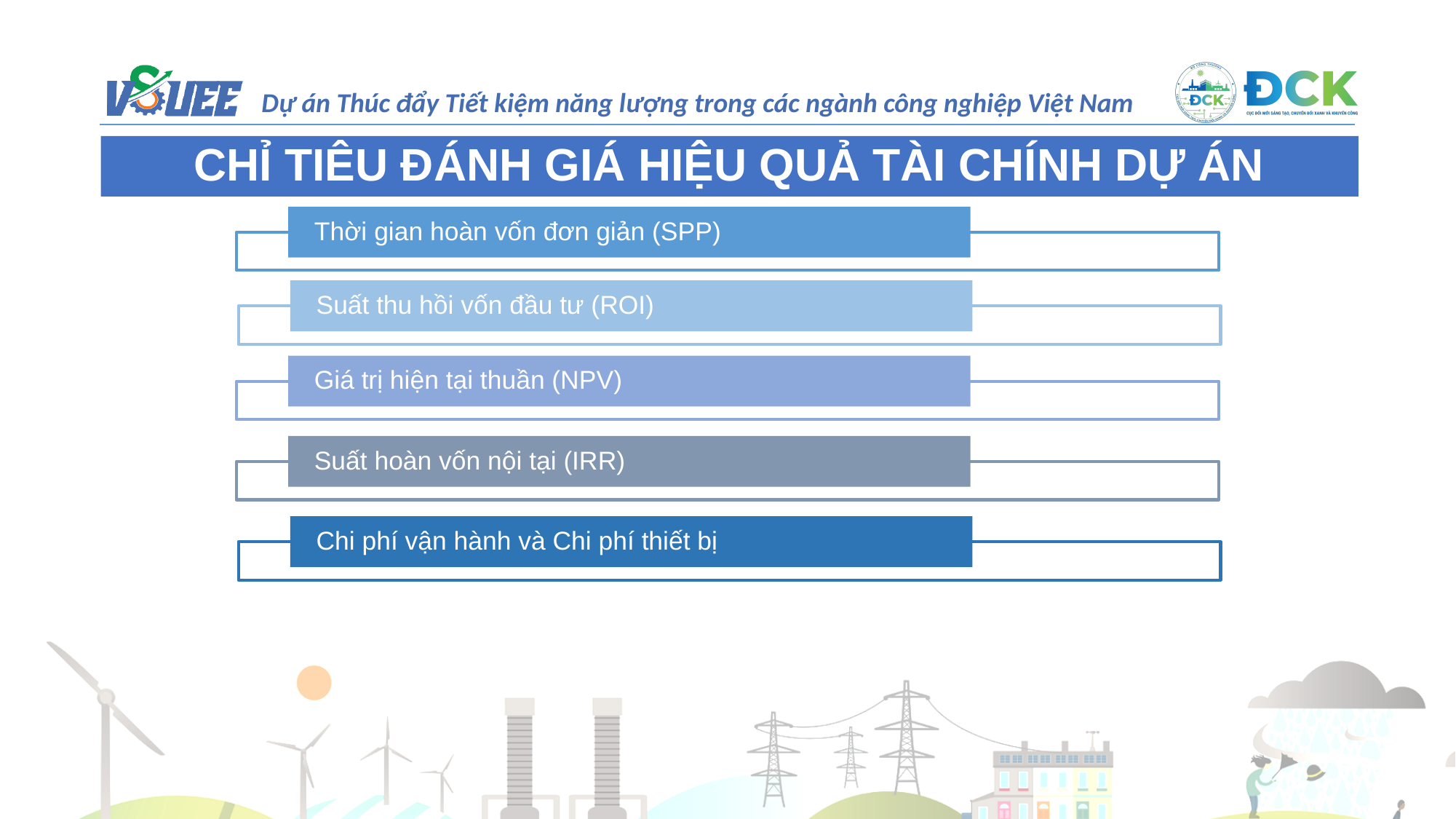

CHỈ TIÊU ĐÁNH GIÁ HIỆU QUẢ TÀI CHÍNH DỰ ÁN
Thời gian hoàn vốn đơn giản (SPP)

Suất thu hồi vốn đầu tư (ROI)

Giá trị hiện tại thuần (NPV)

Suất hoàn vốn nội tại (IRR)

Chi phí vận hành và Chi phí thiết bị